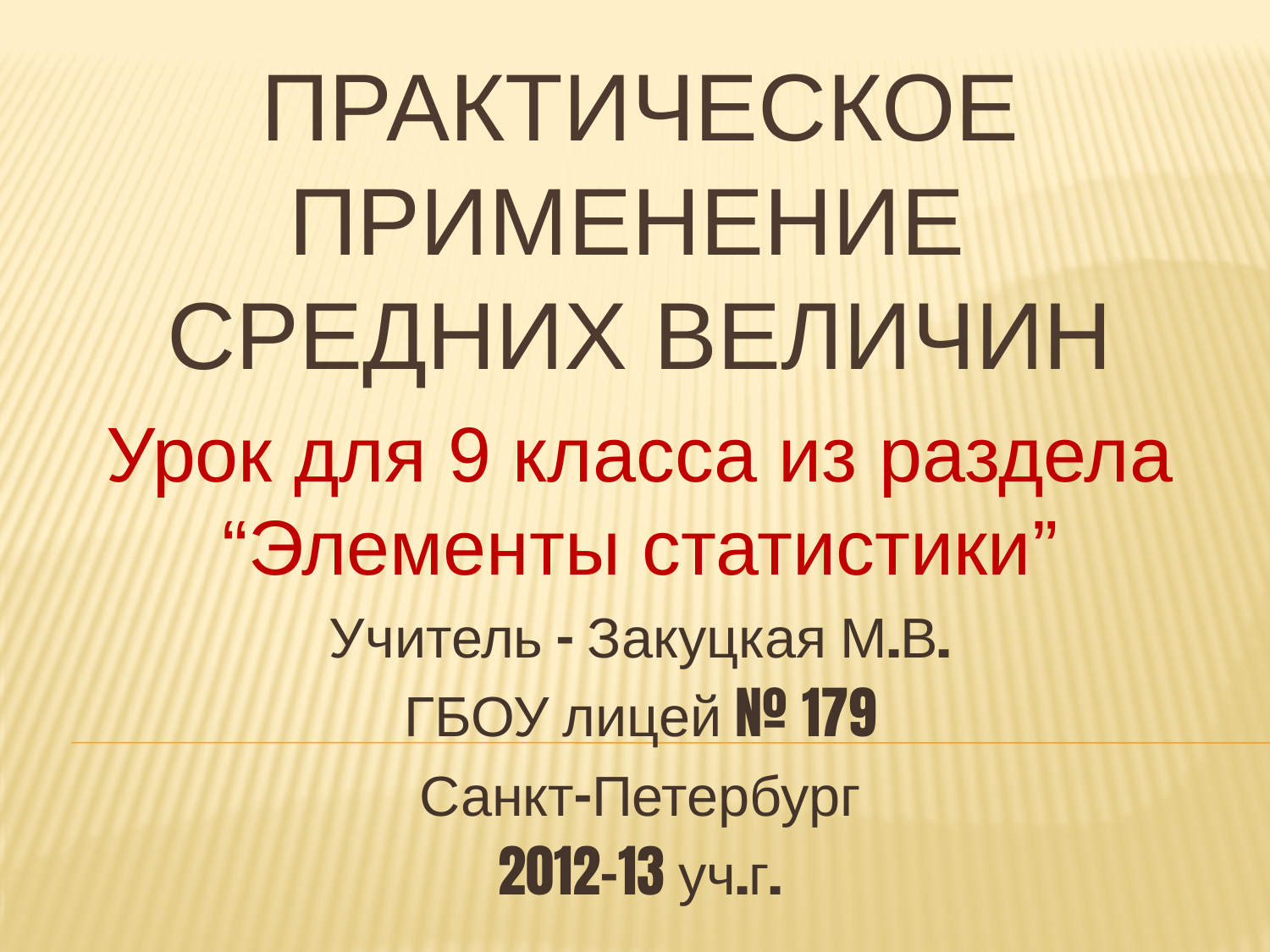

# Практическое применение средних величин
Урок для 9 класса из раздела “Элементы статистики”
Учитель – Закуцкая М.В.
ГБОУ лицей № 179
Санкт-Петербург
2012-13 уч.г.